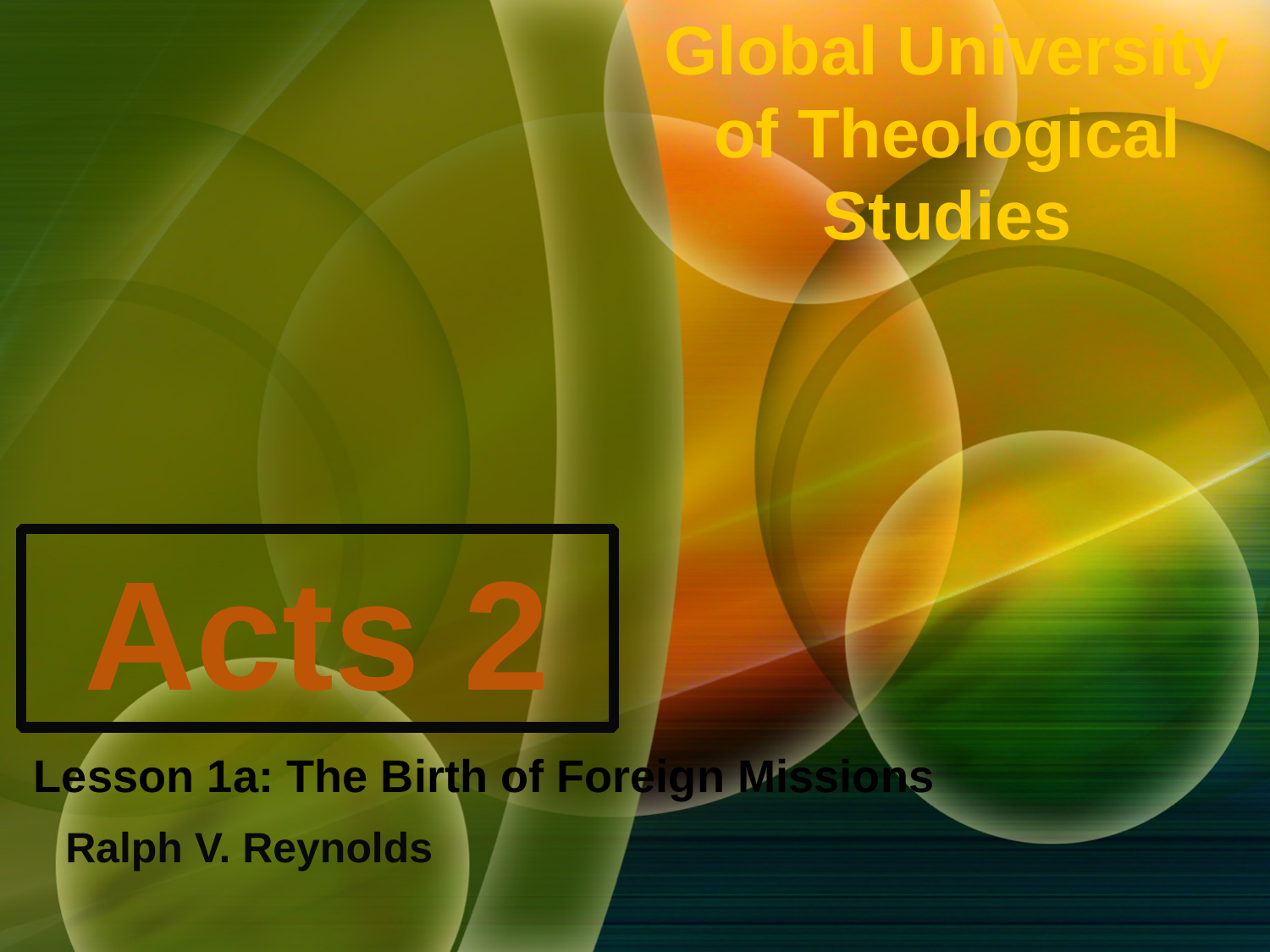

Global University of Theological Studies
Acts 2
Lesson 1a: The Birth of Foreign Missions
Ralph V. Reynolds